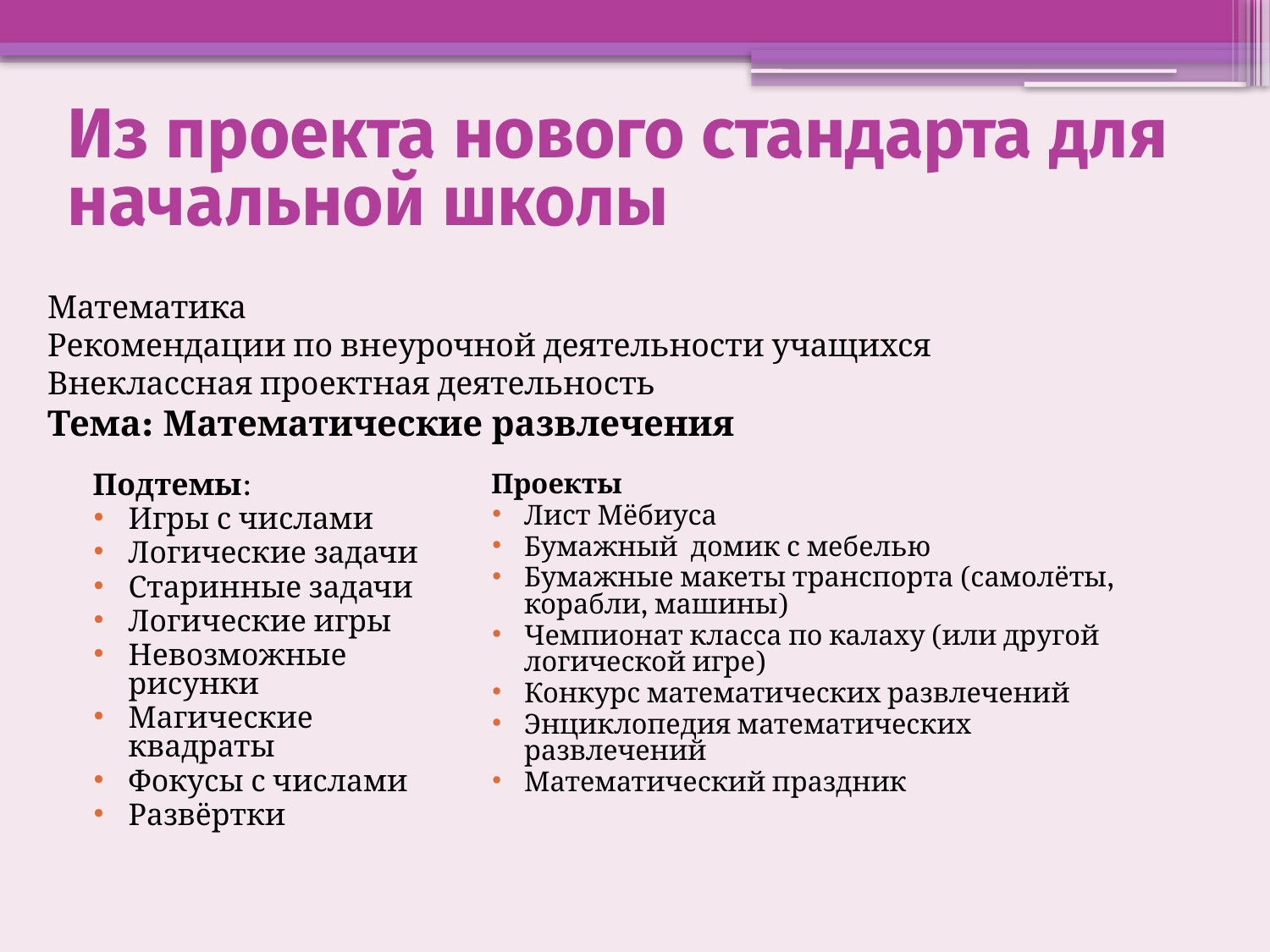

# Из проекта нового стандарта для начальной школы

Математика
Рекомендации по внеурочной деятельности учащихся
Внеклассная проектная деятельность
Тема: Математические развлечения

Подтемы:
Игры с числами
Логические задачи
Старинные задачи
Логические игры
Невозможные рисунки
Магические квадраты
Фокусы с числами
Развёртки
Проекты
Лист Мёбиуса
Бумажный  домик с мебелью
Бумажные макеты транспорта (самолёты, корабли, машины)
Чемпионат класса по калаху (или другой логической игре)
Конкурс математических развлечений
Энциклопедия математических развлечений
Математический праздник